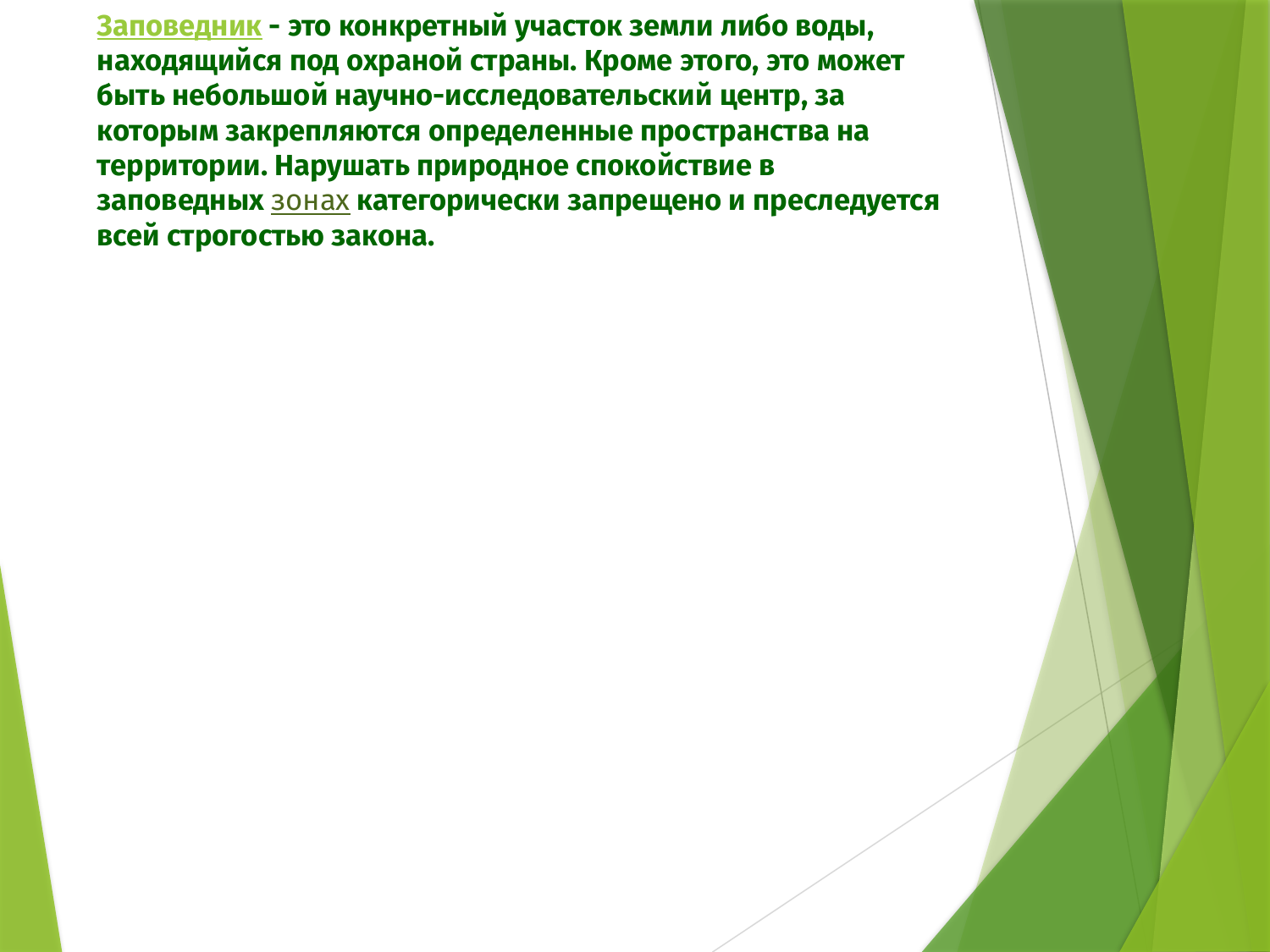

# Заповедник - это конкретный участок земли либо воды, находящийся под охраной страны. Кроме этого, это может быть небольшой научно-исследовательский центр, за которым закрепляются определенные пространства на территории. Нарушать природное спокойствие в заповедных зонах категорически запрещено и преследуется всей строгостью закона.